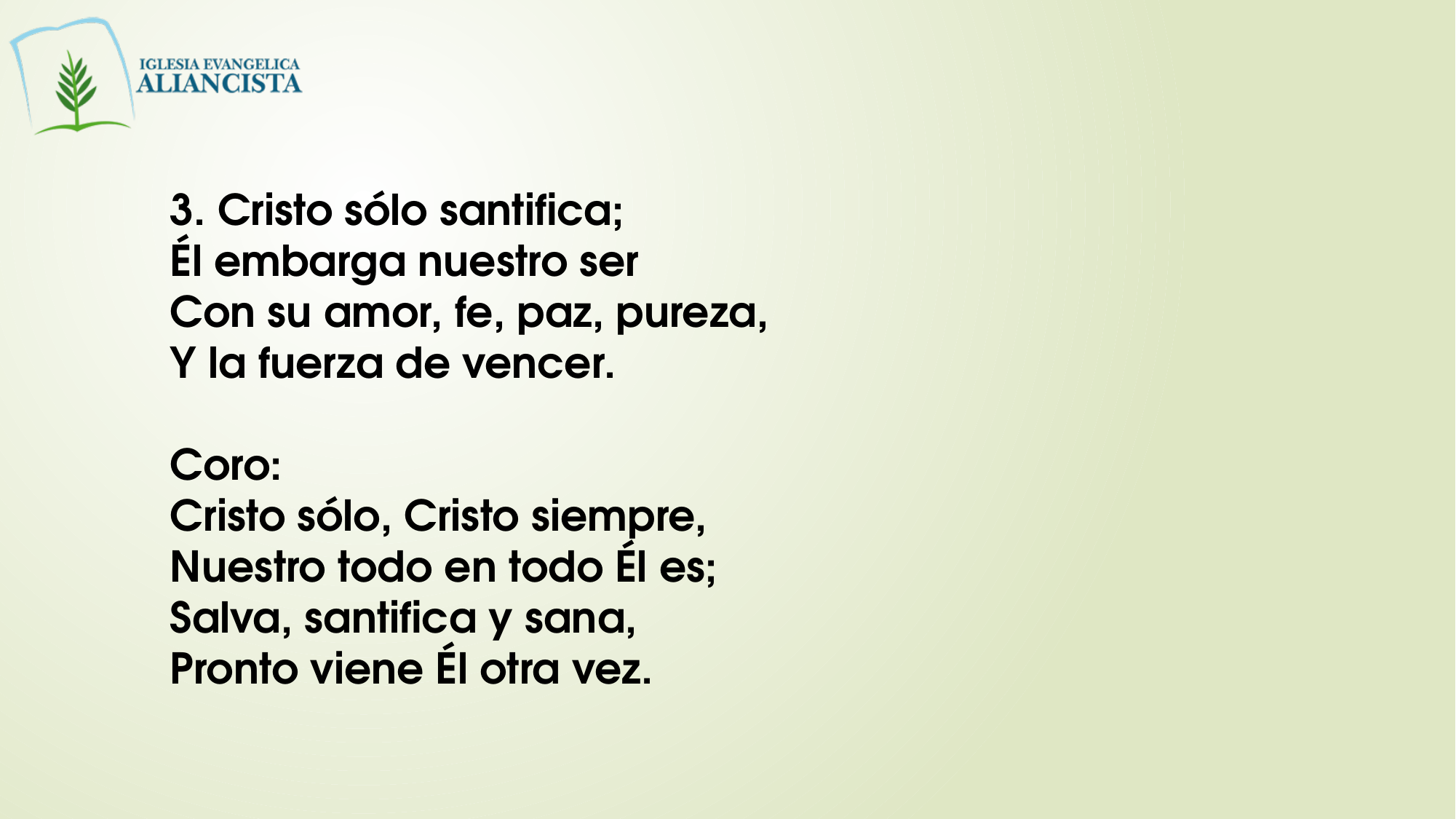

3. Cristo sólo santifica;
Él embarga nuestro ser
Con su amor, fe, paz, pureza,
Y la fuerza de vencer.

Coro:
Cristo sólo, Cristo siempre,
Nuestro todo en todo Él es;
Salva, santifica y sana,
Pronto viene Él otra vez.